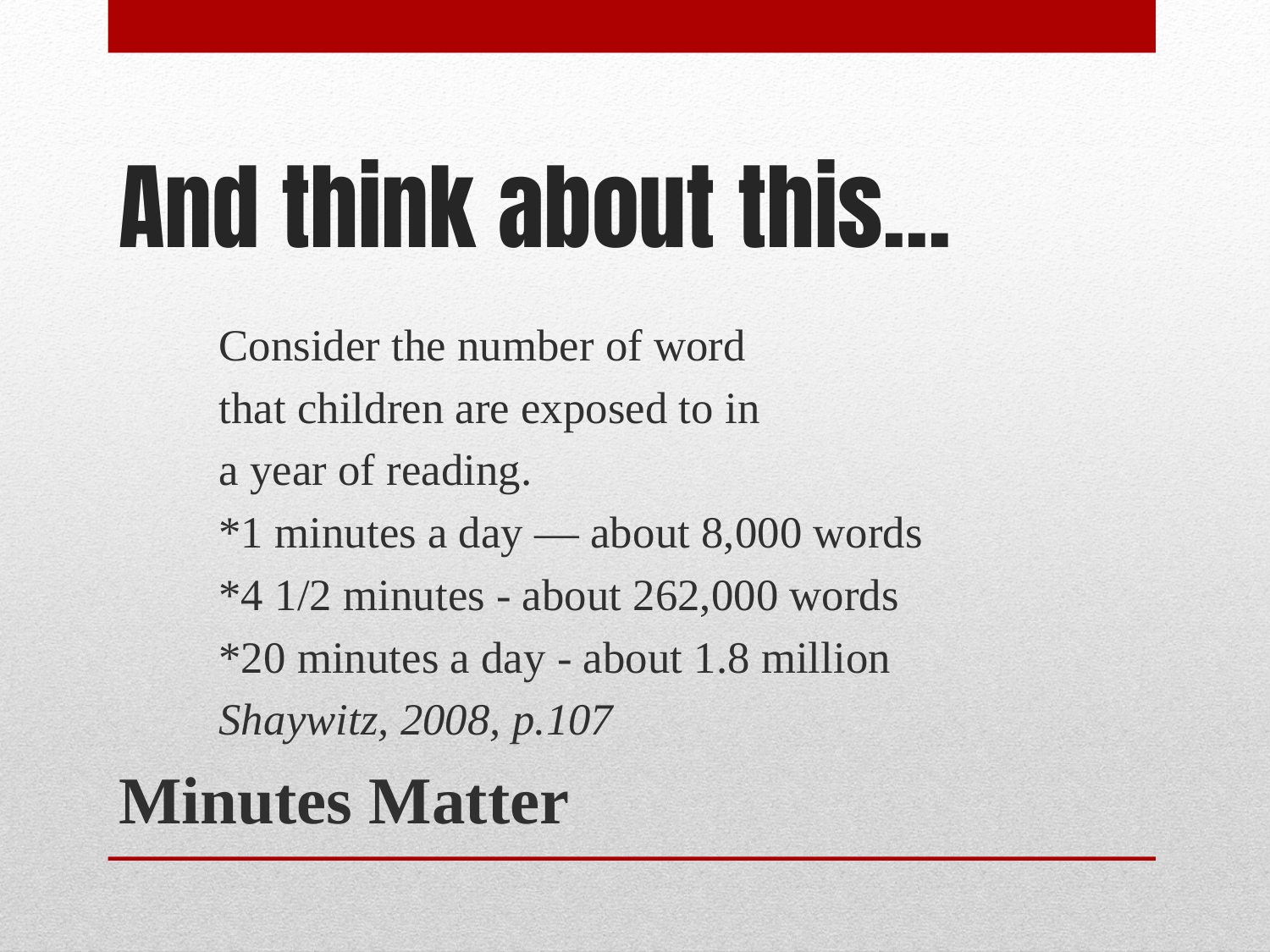

# And think about this…
	Consider the number of word
	that children are exposed to in
	a year of reading.
	*1 minutes a day — about 8,000 words
	*4 1/2 minutes - about 262,000 words
	*20 minutes a day - about 1.8 million
			Shaywitz, 2008, p.107
Minutes Matter